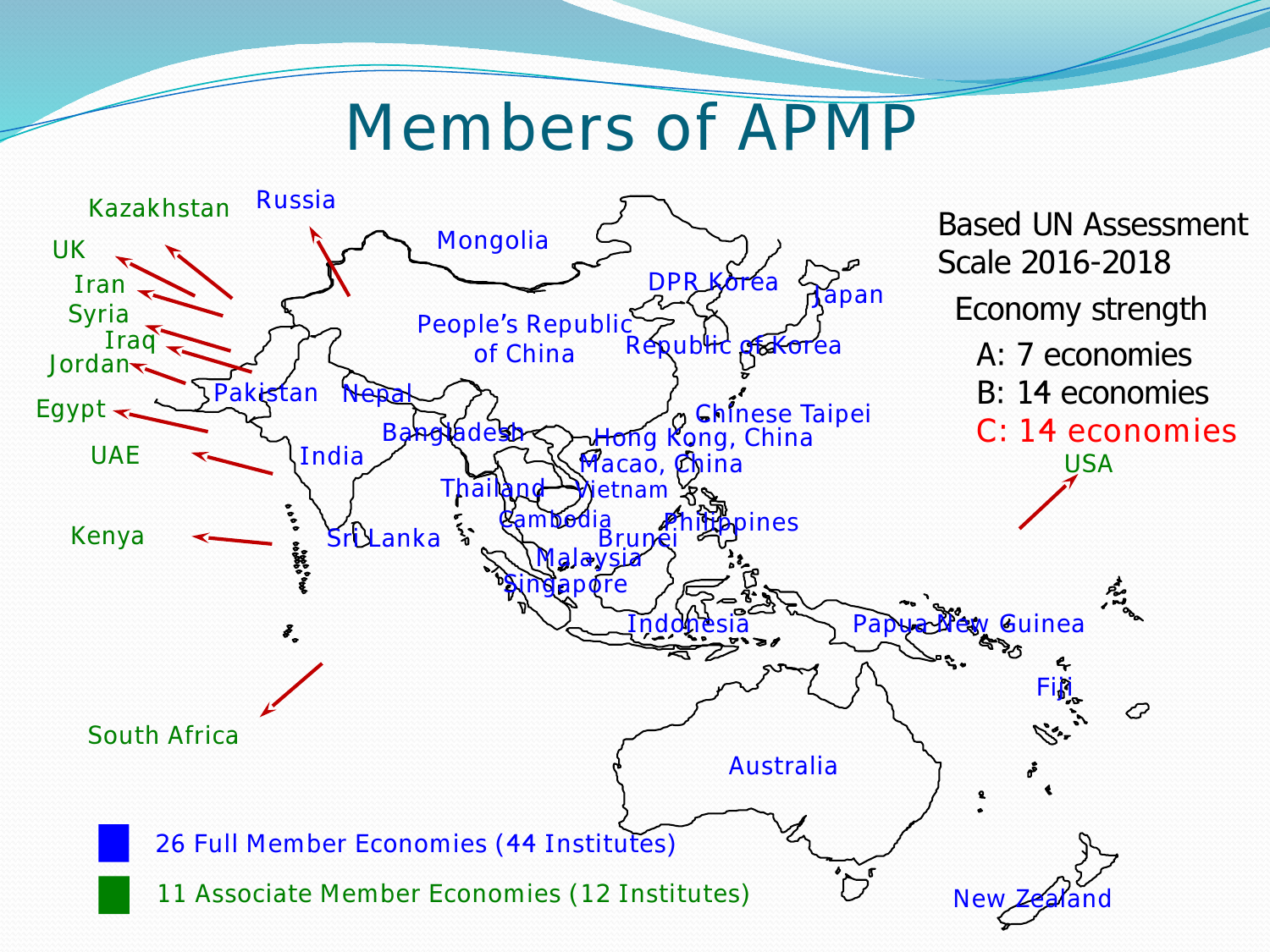

# Members of APMP
Russia
Kazakhstan

Based UN Assessment Scale 2016-2018
Mongolia

UK

DPR Korea
Iran
Japan
Economy strength

Syria
People’s Republic
of China
Iraq
Republic of Korea

A: 7 economies
B: 14 economies
C: 14 economies
Jordan

Pakistan
Nepal
Egypt
Chinese Taipei
Bangladesh

Hong Kong, China
UAE
India
USA
Macao, China

Thailand
Vietnam

Cambodia
Philippines
Kenya
Sri Lanka
Brunei
Malaysia

Singapore
Indonesia
Papua New Guinea

Fiji
South Africa
Australia
26 Full Member Economies (44 Institutes)

11 Associate Member Economies (12 Institutes)

New Zealand